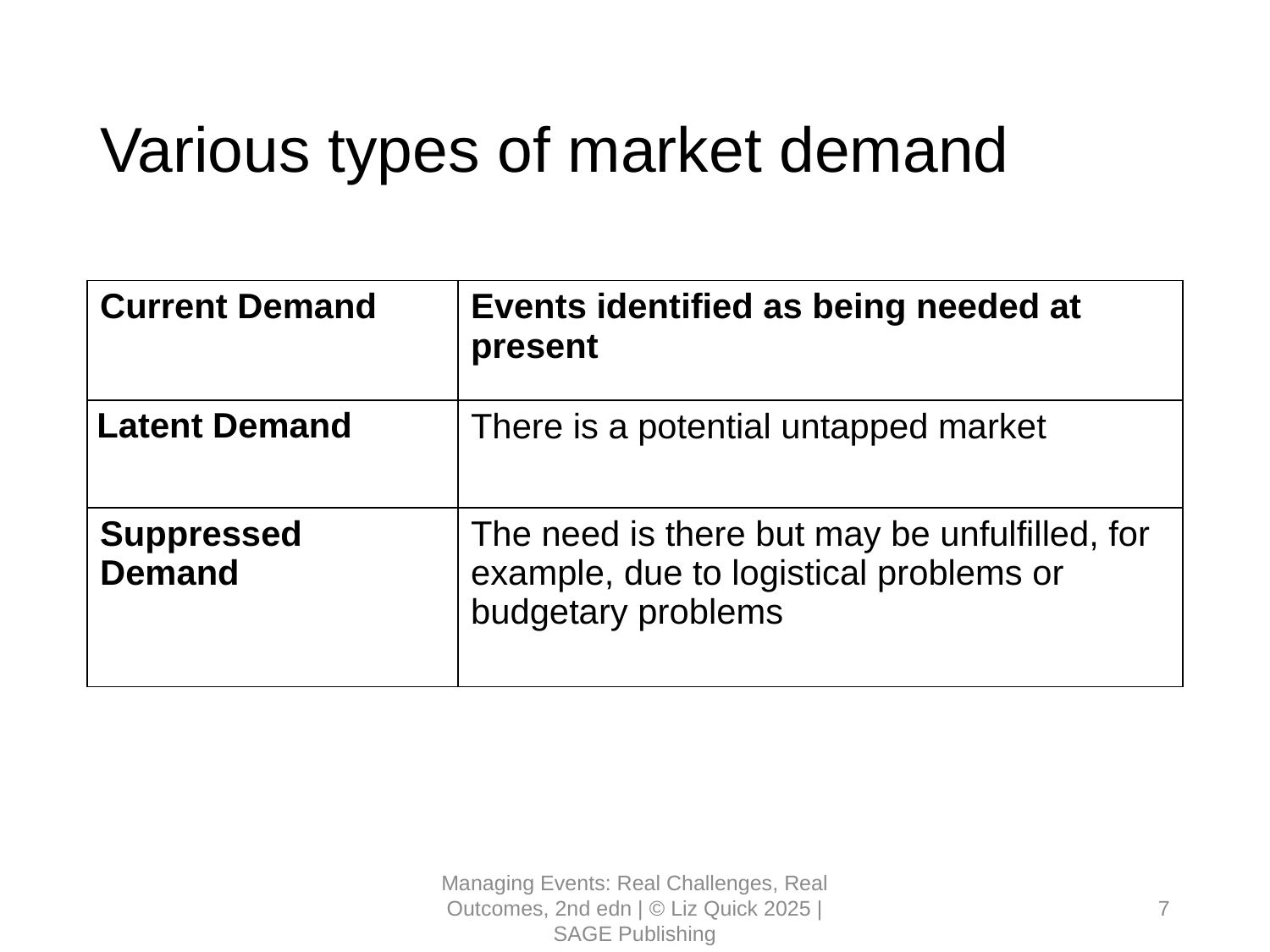

# Various types of market demand
| Current Demand | Events identified as being needed at present |
| --- | --- |
| Latent Demand | There is a potential untapped market |
| Suppressed Demand | The need is there but may be unfulfilled, for example, due to logistical problems or budgetary problems |
Managing Events: Real Challenges, Real Outcomes, 2nd edn | © Liz Quick 2025 | SAGE Publishing
7